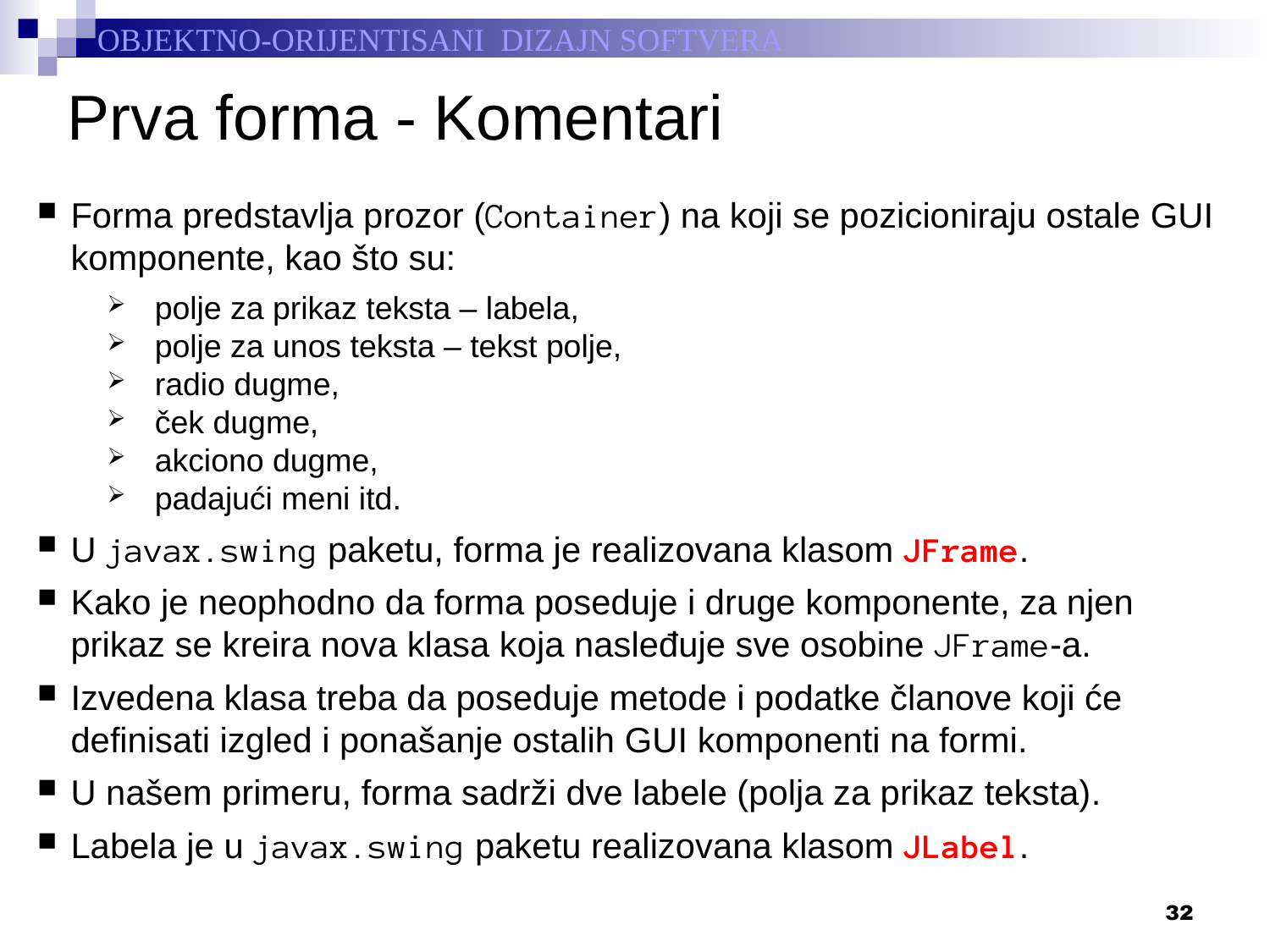

# Prva forma - Komentari
Forma predstavlja prozor (Container) na koji se pozicioniraju ostale GUI komponente, kao što su:
polje za prikaz teksta – labela,
polje za unos teksta – tekst polje,
radio dugme,
ček dugme,
akciono dugme,
padajući meni itd.
U javax.swing paketu, forma je realizovana klasom JFrame.
Kako je neophodno da forma poseduje i druge komponente, za njen prikaz se kreira nova klasa koja nasleđuje sve osobine JFrame-a.
Izvedena klasa treba da poseduje metode i podatke članove koji će definisati izgled i ponašanje ostalih GUI komponenti na formi.
U našem primeru, forma sadrži dve labele (polja za prikaz teksta).
Labela je u javax.swing paketu realizovana klasom JLabel.
32